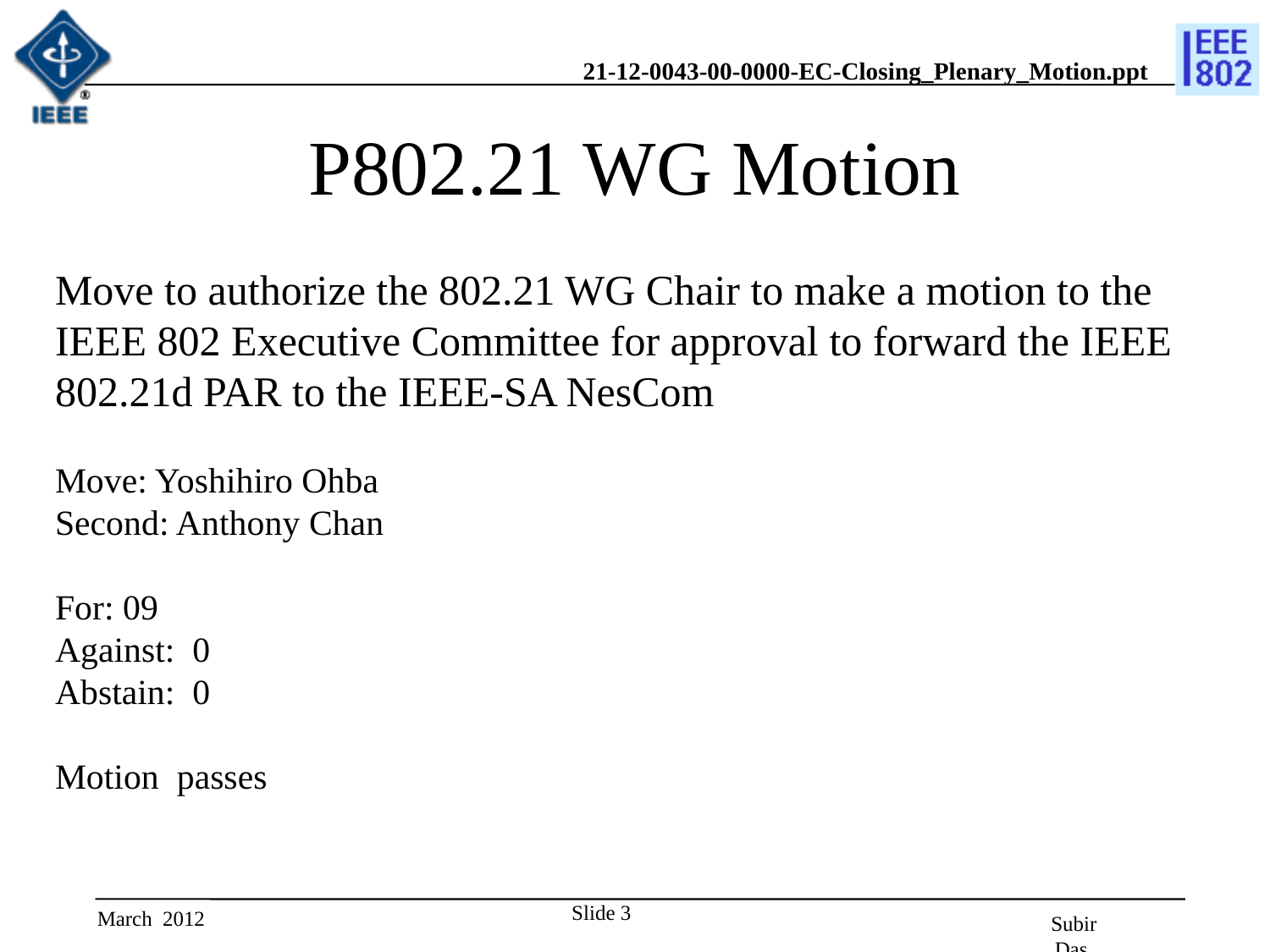

# P802.21 WG Motion
Move to authorize the 802.21 WG Chair to make a motion to the IEEE 802 Executive Committee for approval to forward the IEEE 802.21d PAR to the IEEE-SA NesCom

Move: Yoshihiro Ohba
Second: Anthony Chan

For: 09
Against:  0
Abstain:  0

Motion  passes
Slide 3
March  2012
Subir Das, Chair, IEEE 802.21